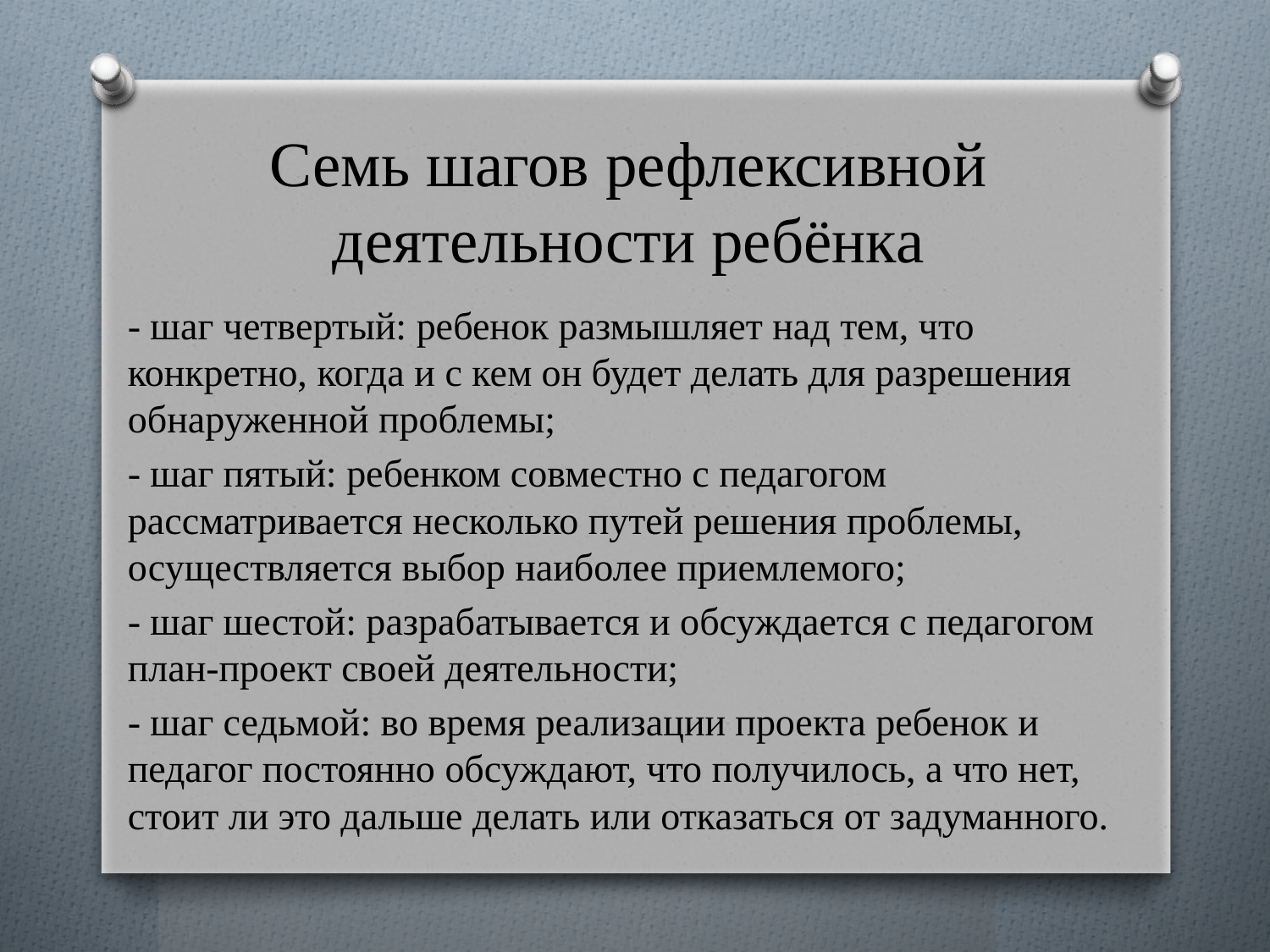

# Семь шагов рефлексивной деятельности ребёнка
- шаг четвертый: ребенок размышляет над тем, что конкретно, когда и с кем он будет делать для разрешения обнаруженной проблемы;
- шаг пятый: ребенком совместно с педагогом рассматривается несколько путей решения проблемы, осуществляется выбор наиболее приемлемого;
- шаг шестой: разрабатывается и обсуждается с педагогом план-проект своей деятельности;
- шаг седьмой: во время реализации проекта ребенок и педагог постоянно обсуждают, что получилось, а что нет, стоит ли это дальше делать или отказаться от задуманного.